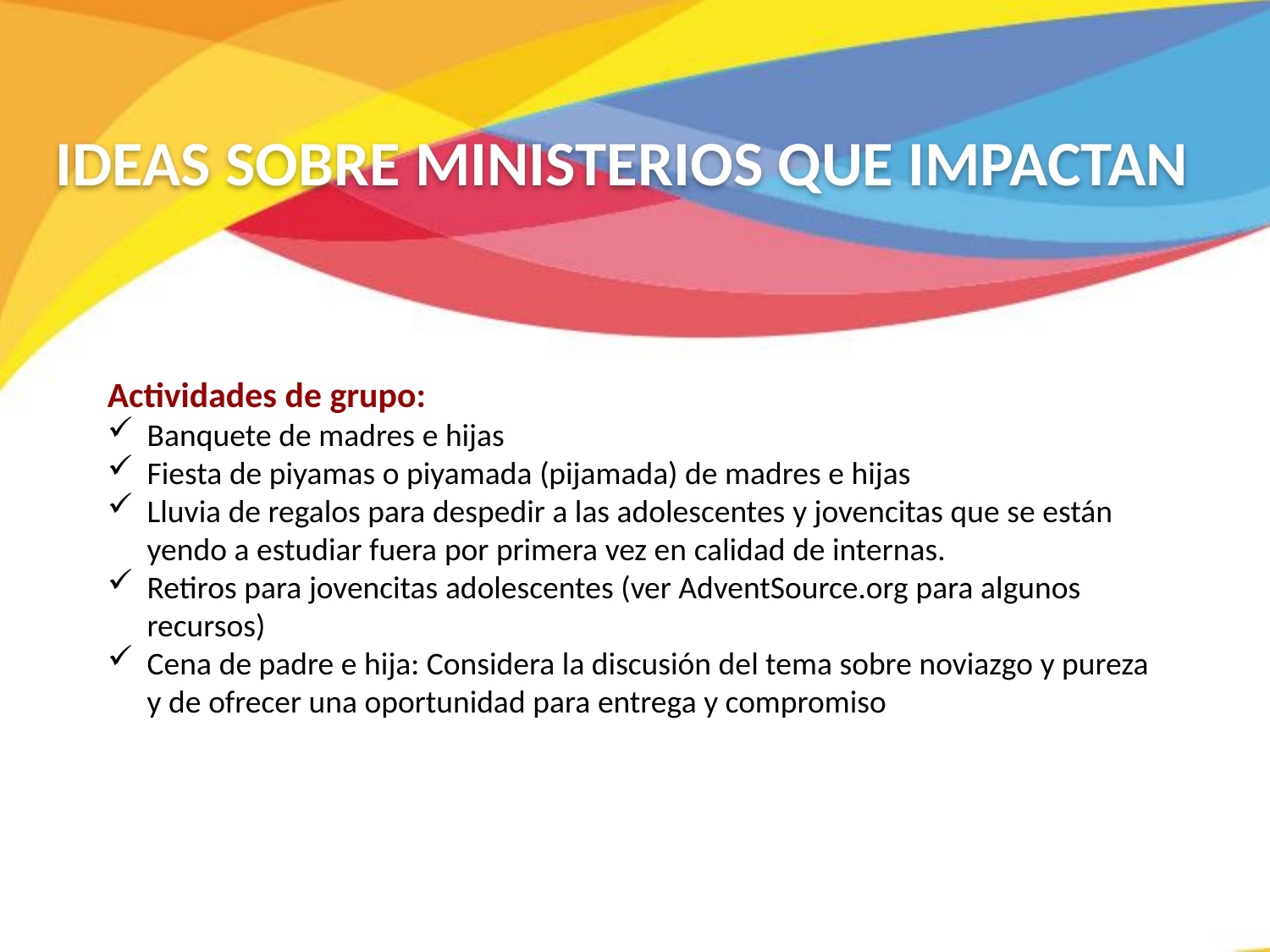

IDEAS SOBRE MINISTERIOS QUE IMPACTAN
Actividades de grupo:
Banquete de madres e hijas
Fiesta de piyamas o piyamada (pijamada) de madres e hijas
Lluvia de regalos para despedir a las adolescentes y jovencitas que se están yendo a estudiar fuera por primera vez en calidad de internas.
Retiros para jovencitas adolescentes (ver AdventSource.org para algunos recursos)
Cena de padre e hija: Considera la discusión del tema sobre noviazgo y pureza y de ofrecer una oportunidad para entrega y compromiso